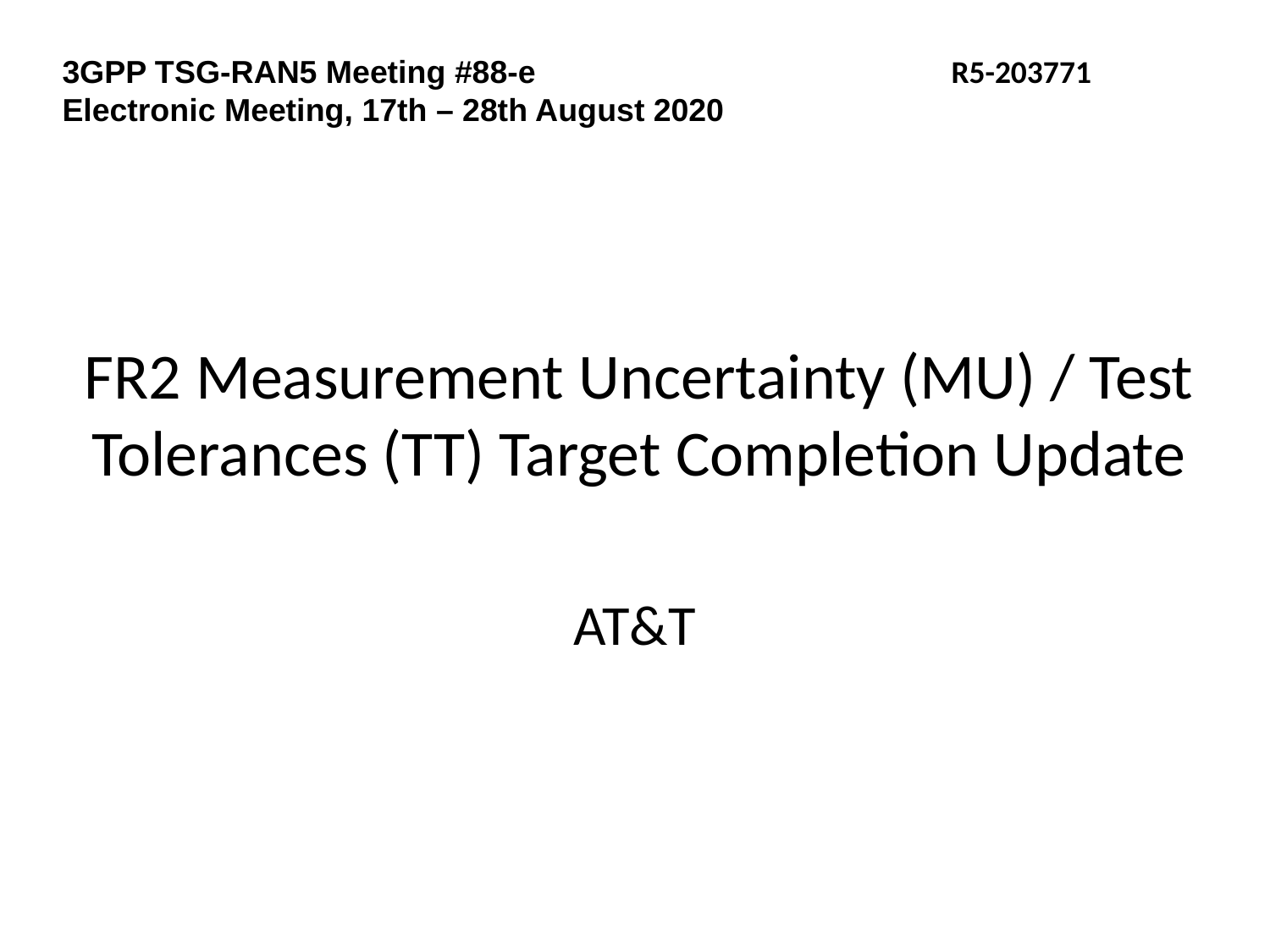

3GPP TSG-RAN5 Meeting #88-e			R5-203771
Electronic Meeting, 17th – 28th August 2020
# FR2 Measurement Uncertainty (MU) / Test Tolerances (TT) Target Completion Update
AT&T